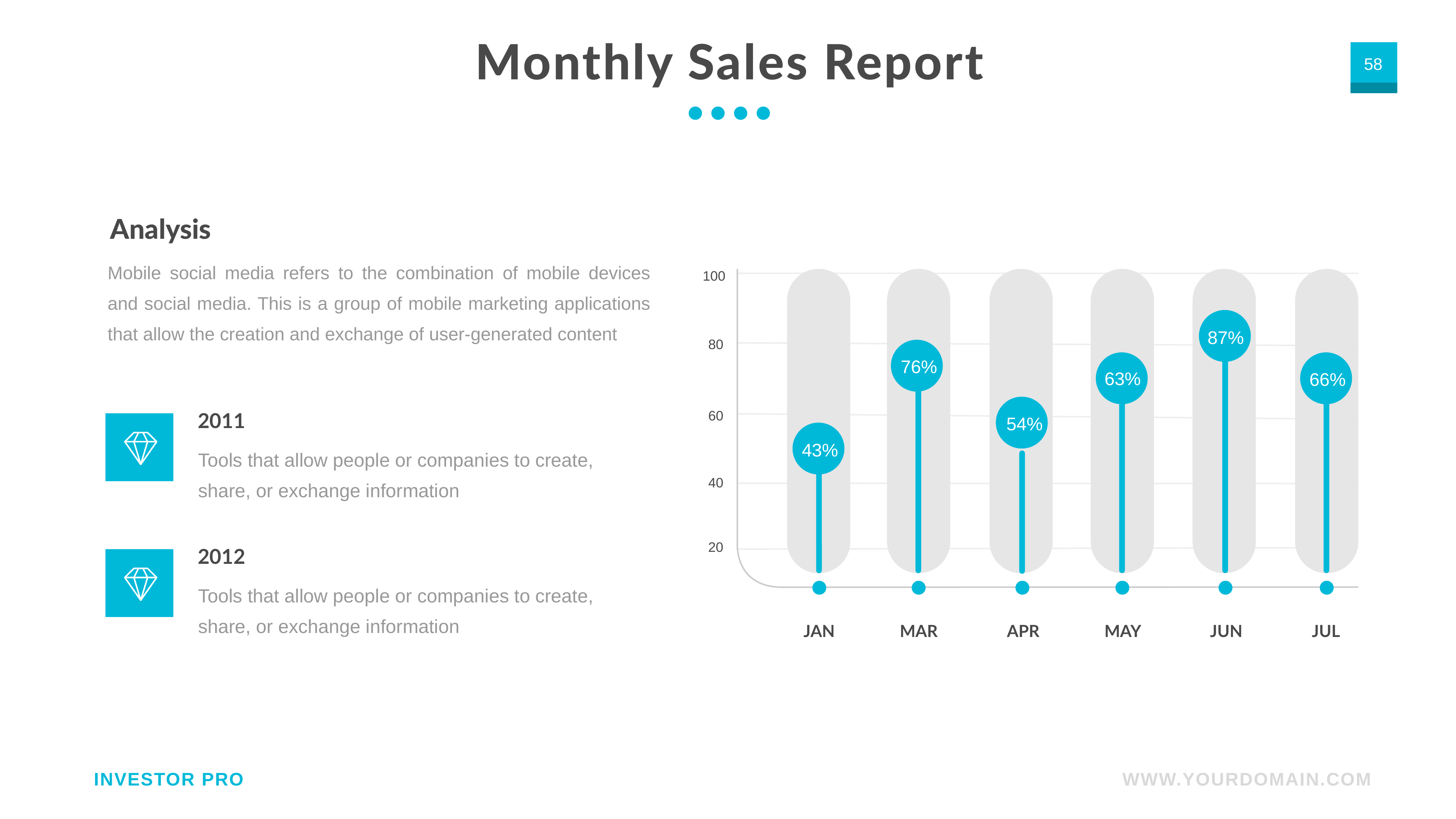

Monthly Sales Report

Analysis
Mobile social media refers to the combination of mobile devices and social media. This is a group of mobile marketing applications that allow the creation and exchange of user-generated content
100

87%
80

76%

63%
66%

2011
60
54%

Tools that allow people or companies to create, share, or exchange information
43%

40
20
2012

Tools that allow people or companies to create, share, or exchange information

JAN
MAR
APR
MAY
JUN
JUL